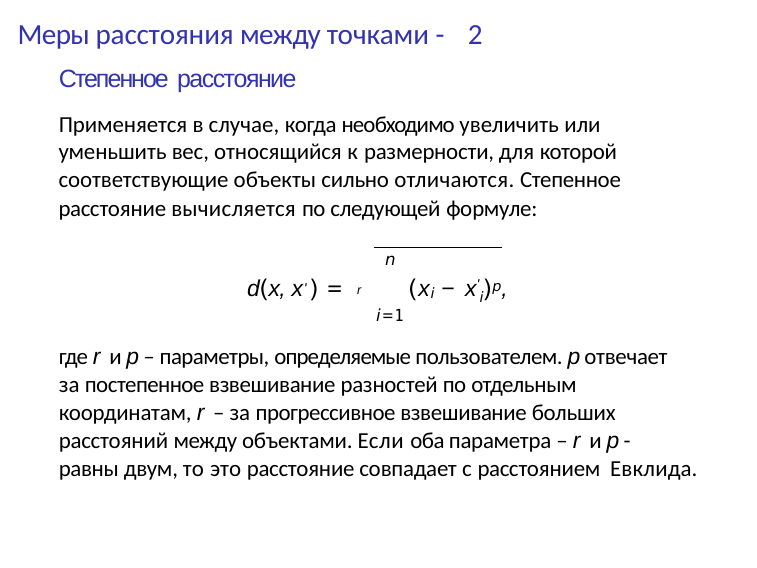

# Меры расстояния между точками - 2
Степенное расстояние
Применяется в случае, когда необходимо увеличить или  уменьшить вес, относящийся к размерности, для которой  соответствующие объекты сильно отличаются. Степенное  расстояние вычисляется по следующей формуле:

n

'	r
d(x, x ) =	(xi − x'i)p,
i=1

где r и p – параметры, определяемые пользователем. p отвечает  за постепенное взвешивание разностей по отдельным  координатам, r – за прогрессивное взвешивание больших  расстояний между объектами. Если оба параметра – r и p -  равны двум, то это расстояние совпадает с расстоянием  Евклида.